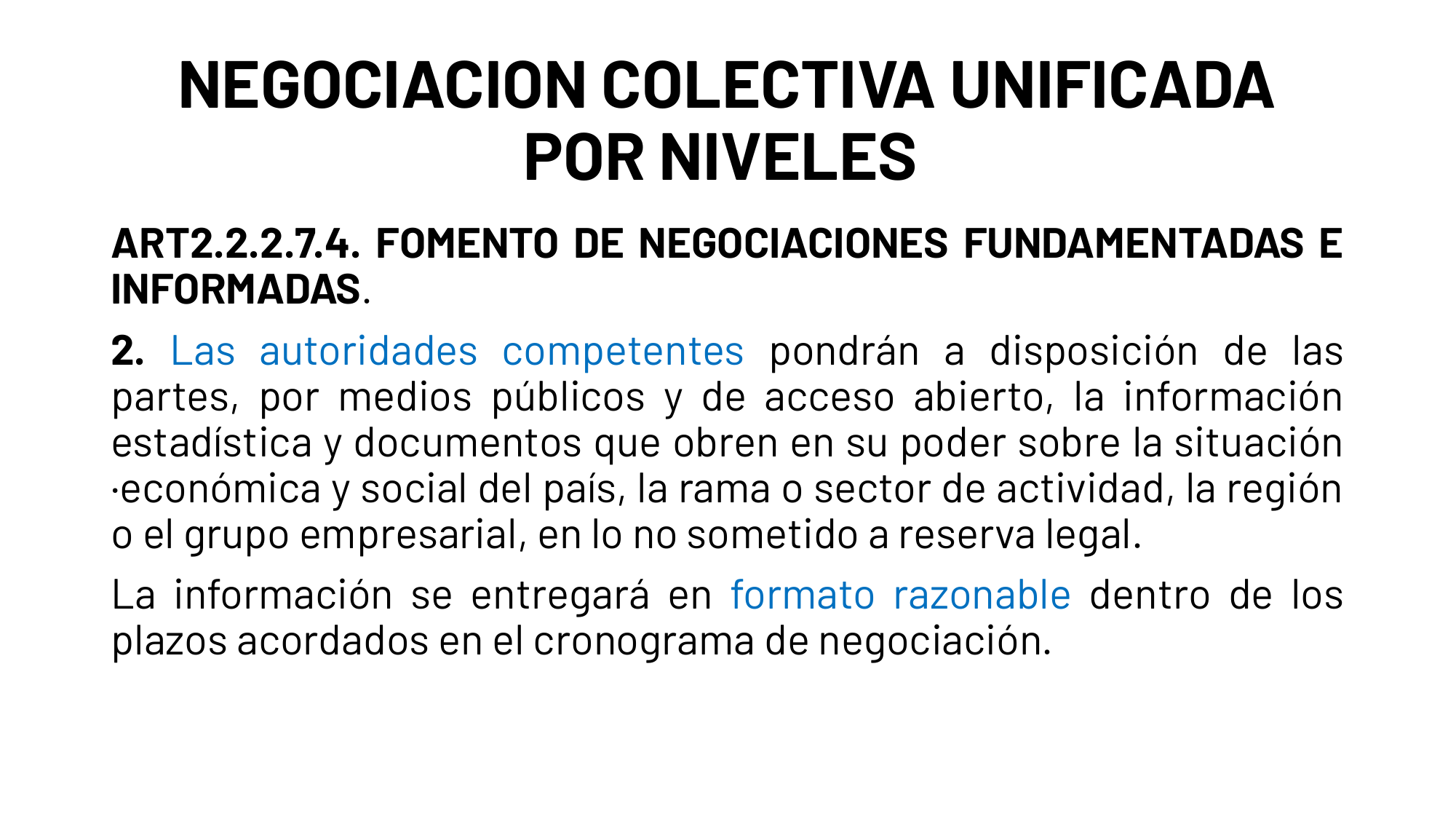

# NEGOCIACION COLECTIVA UNIFICADA POR NIVELES
ART2.2.2.7.4. FOMENTO DE NEGOCIACIONES FUNDAMENTADAS E INFORMADAS.
2. Las autoridades competentes pondrán a disposición de las partes, por medios públicos y de acceso abierto, la información estadística y documentos que obren en su poder sobre la situación ·económica y social del país, la rama o sector de actividad, la región o el grupo empresarial, en lo no sometido a reserva legal.
La información se entregará en formato razonable dentro de los plazos acordados en el cronograma de negociación.